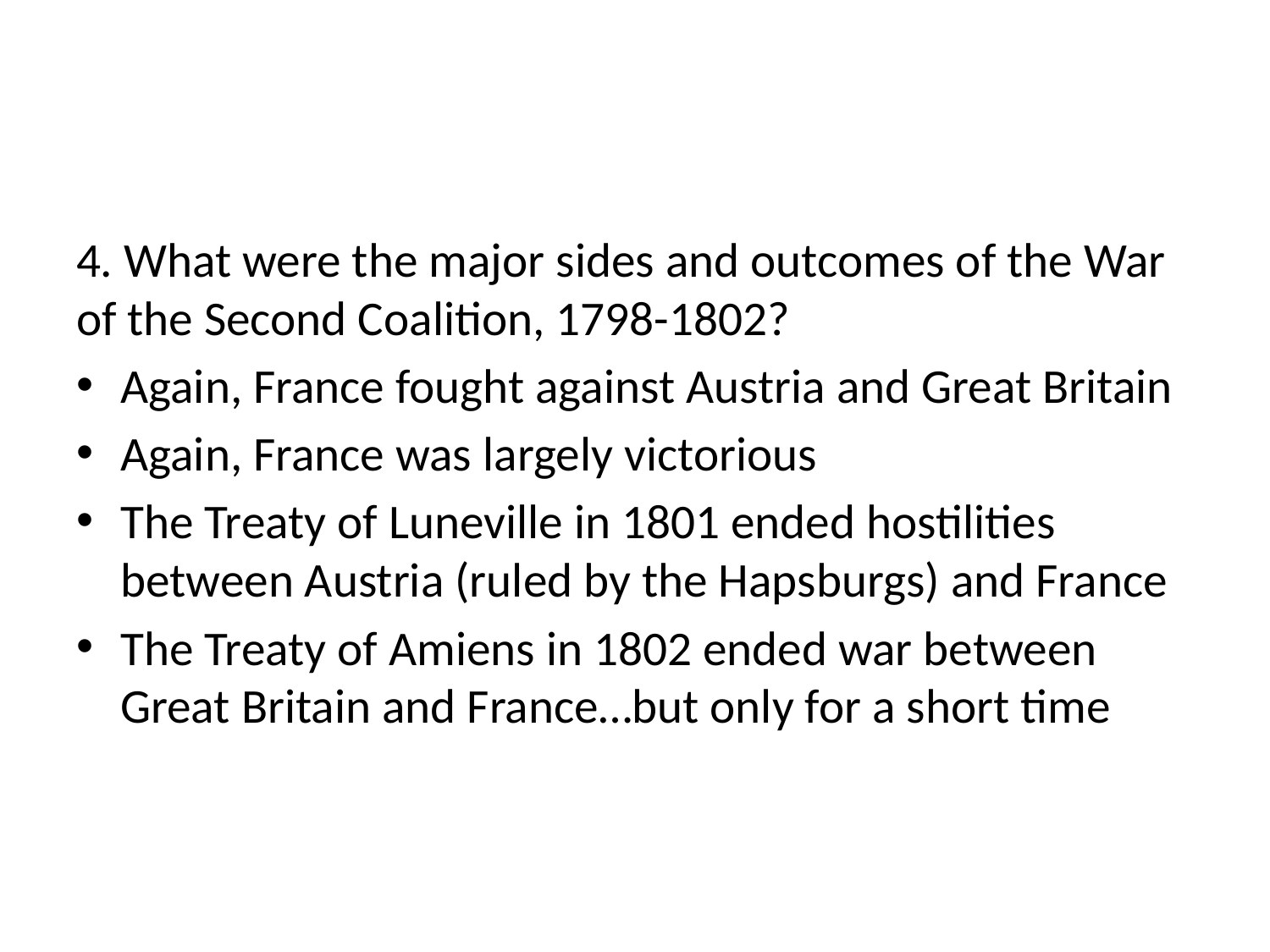

#
4. What were the major sides and outcomes of the War of the Second Coalition, 1798-1802?
Again, France fought against Austria and Great Britain
Again, France was largely victorious
The Treaty of Luneville in 1801 ended hostilities between Austria (ruled by the Hapsburgs) and France
The Treaty of Amiens in 1802 ended war between Great Britain and France…but only for a short time